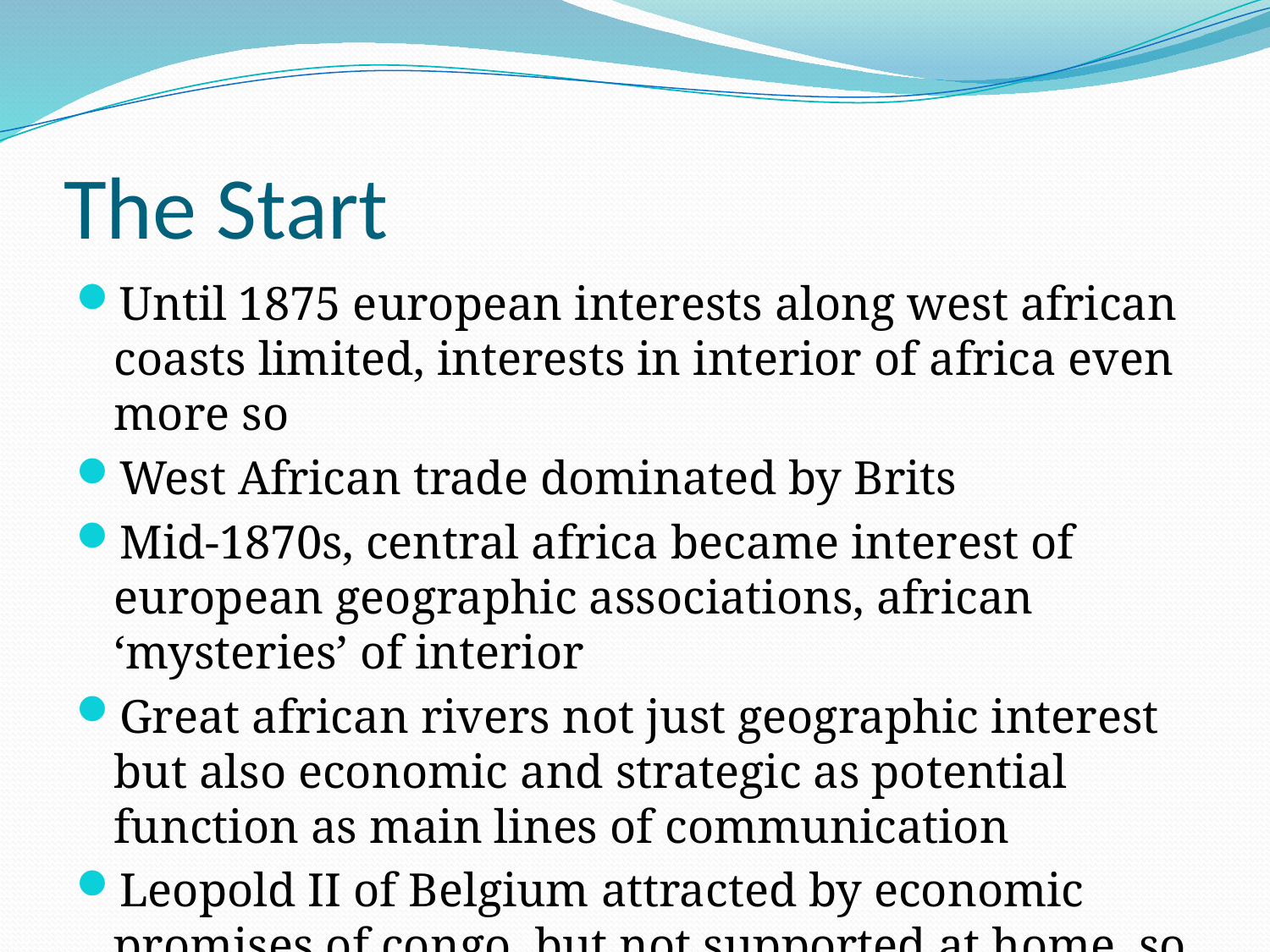

# The Start
Until 1875 european interests along west african coasts limited, interests in interior of africa even more so
West African trade dominated by Brits
Mid-1870s, central africa became interest of european geographic associations, african ‘mysteries’ of interior
Great african rivers not just geographic interest but also economic and strategic as potential function as main lines of communication
Leopold II of Belgium attracted by economic promises of congo, but not supported at home, so acted alone